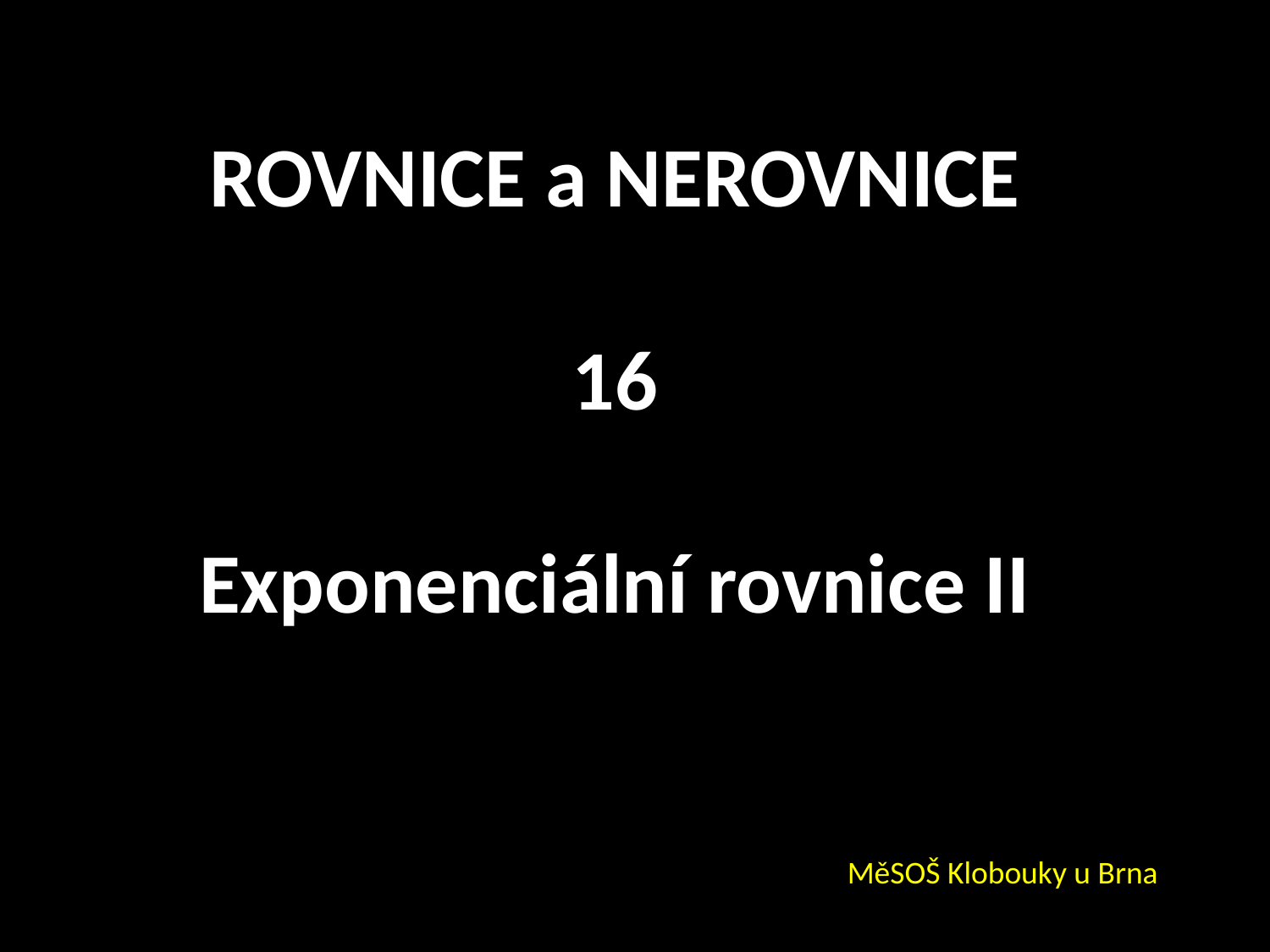

ROVNICE a NEROVNICE

16

Exponenciální rovnice II

MěSOŠ Klobouky u Brna